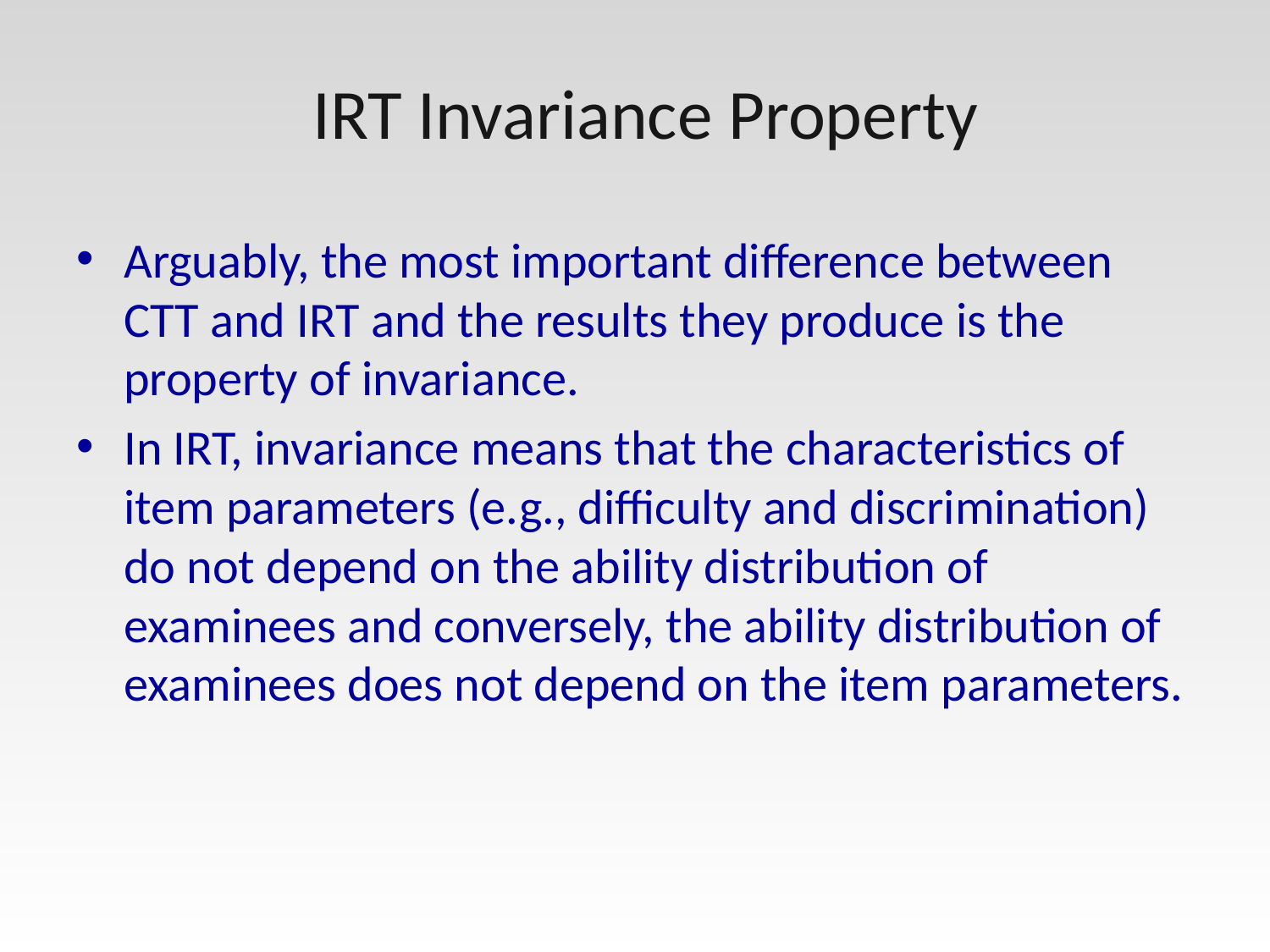

# IRT Invariance Property
Arguably, the most important difference between CTT and IRT and the results they produce is the property of invariance.
In IRT, invariance means that the characteristics of item parameters (e.g., difficulty and discrimination) do not depend on the ability distribution of examinees and conversely, the ability distribution of examinees does not depend on the item parameters.